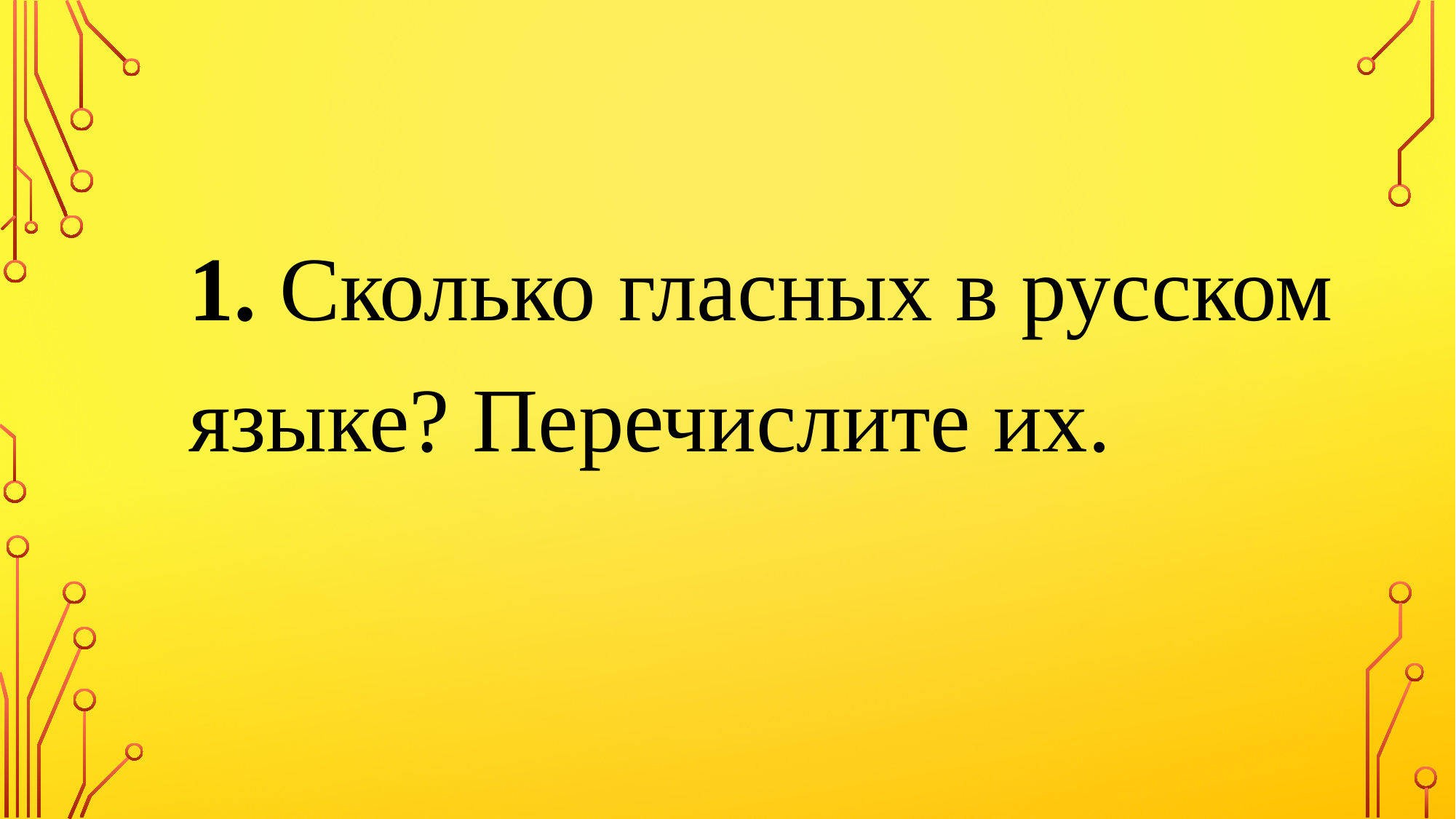

1. Сколько гласных в русском языке? Перечислите их.